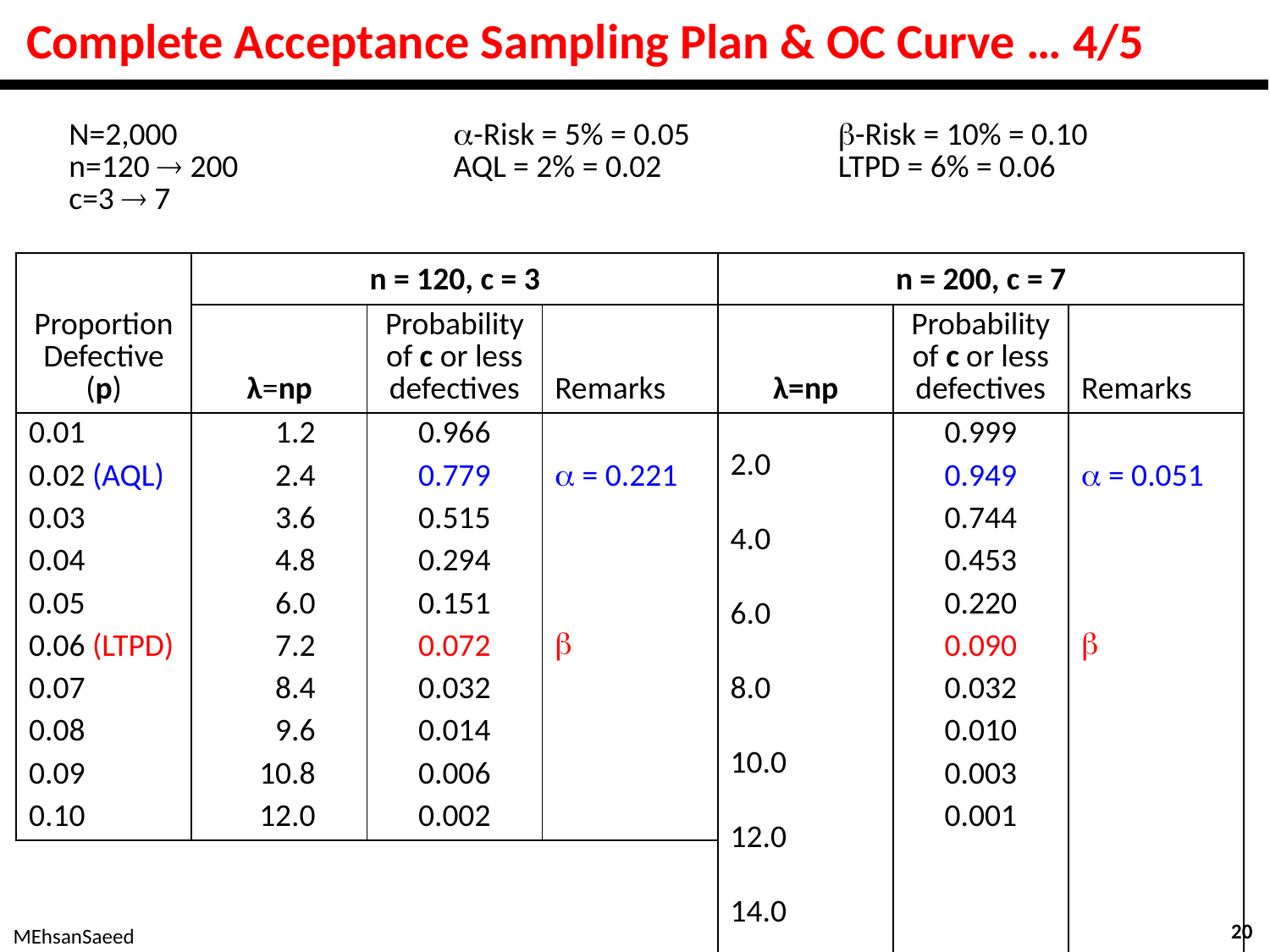

# Complete Acceptance Sampling Plan & OC Curve … 4/5
| N=2,000 n=120 → 200 c=3 → 7 | α-Risk = 5% = 0.05 AQL = 2% = 0.02 | β-Risk = 10% = 0.10 LTPD = 6% = 0.06 |
| --- | --- | --- |
| Proportion Defective (p) | n = 120, c = 3 |  |  |
| --- | --- | --- | --- |
|  | λ=np | Probability of c or less defectives | Remarks |
| 0.01 0.02 (AQL) 0.03 0.04 0.05 0.06 (LTPD) 0.07 0.08 0.09 0.10 | 1.2 2.4 3.6 4.8 6.0 7.2 8.4 9.6 10.8 12.0 | 0.966 0.779 0.515 0.294 0.151 0.072 0.032 0.014 0.006 0.002 | α = 0.221 β |
| n = 200, c = 7 |  |  |
| --- | --- | --- |
| λ=np | Probability of c or less defectives | Remarks |
| 2.0 4.0 6.0 8.0 10.0 12.0 14.0 16.0 18.0 20.0 | 0.999 0.949 0.744 0.453 0.220 0.090 0.032 0.010 0.003 0.001 | α = 0.051 β |
20
MEhsanSaeed